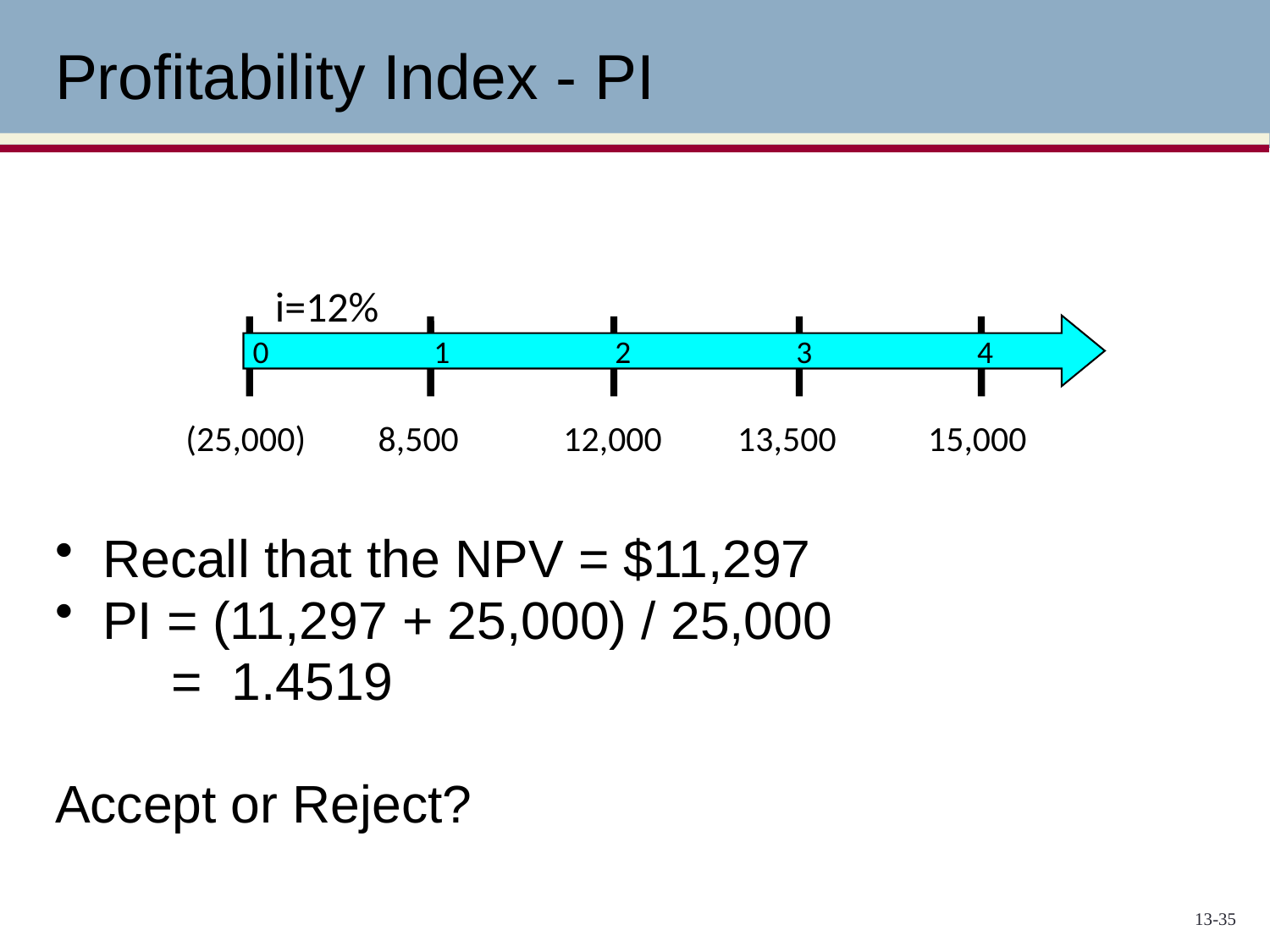

Profitability Index - PI

Recall that the NPV = $11,297
PI = (11,297 + 25,000) / 25,000
        =  1.4519

Accept or Reject?
i=12%

0                       1                       2                       3                       4
(25,000)
8,500
12,000
13,500
15,000